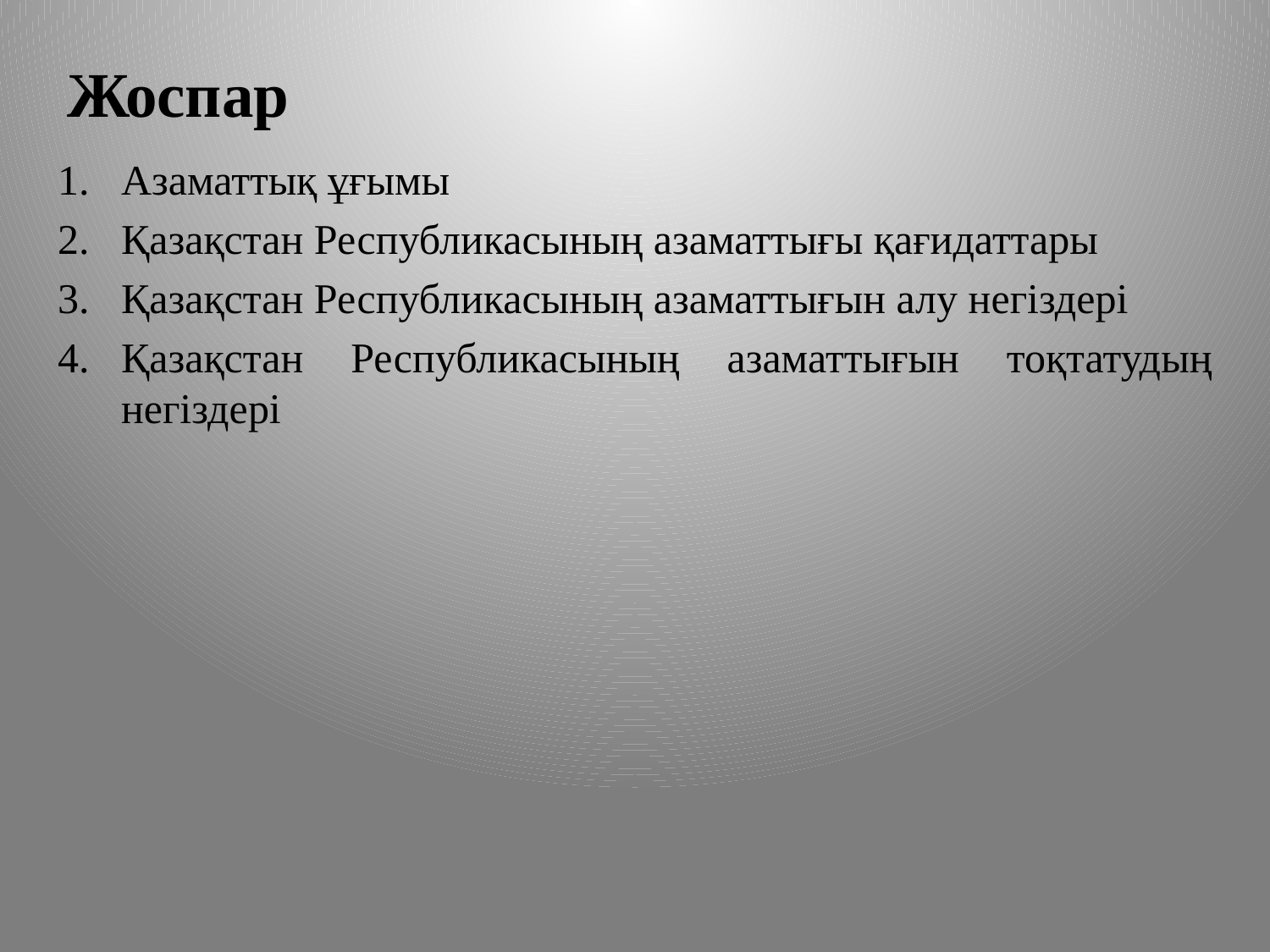

# Жоспар
Азаматтық ұғымы
Қазақстан Республикасының азаматтығы қағидаттары
Қазақстан Республикасының азаматтығын алу негіздері
Қазақстан Республикасының азаматтығын тоқтатудың негіздері